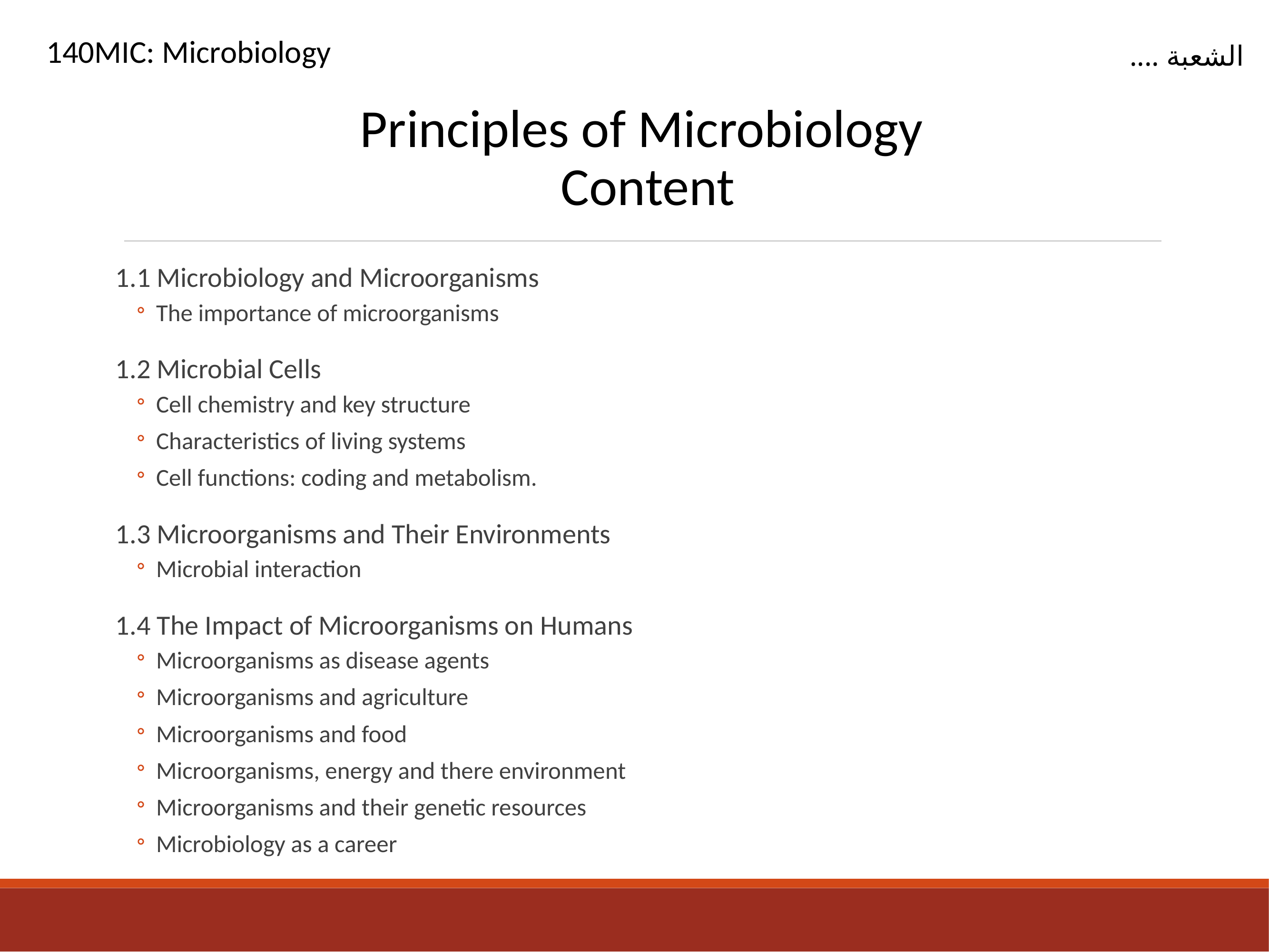

140MIC: Microbiology
الشعبة ....
Principles of Microbiology
Content
1.1 Microbiology and Microorganisms
The importance of microorganisms
1.2 Microbial Cells
Cell chemistry and key structure
Characteristics of living systems
Cell functions: coding and metabolism.
1.3 Microorganisms and Their Environments
Microbial interaction
1.4 The Impact of Microorganisms on Humans
Microorganisms as disease agents
Microorganisms and agriculture
Microorganisms and food
Microorganisms, energy and there environment
Microorganisms and their genetic resources
Microbiology as a career